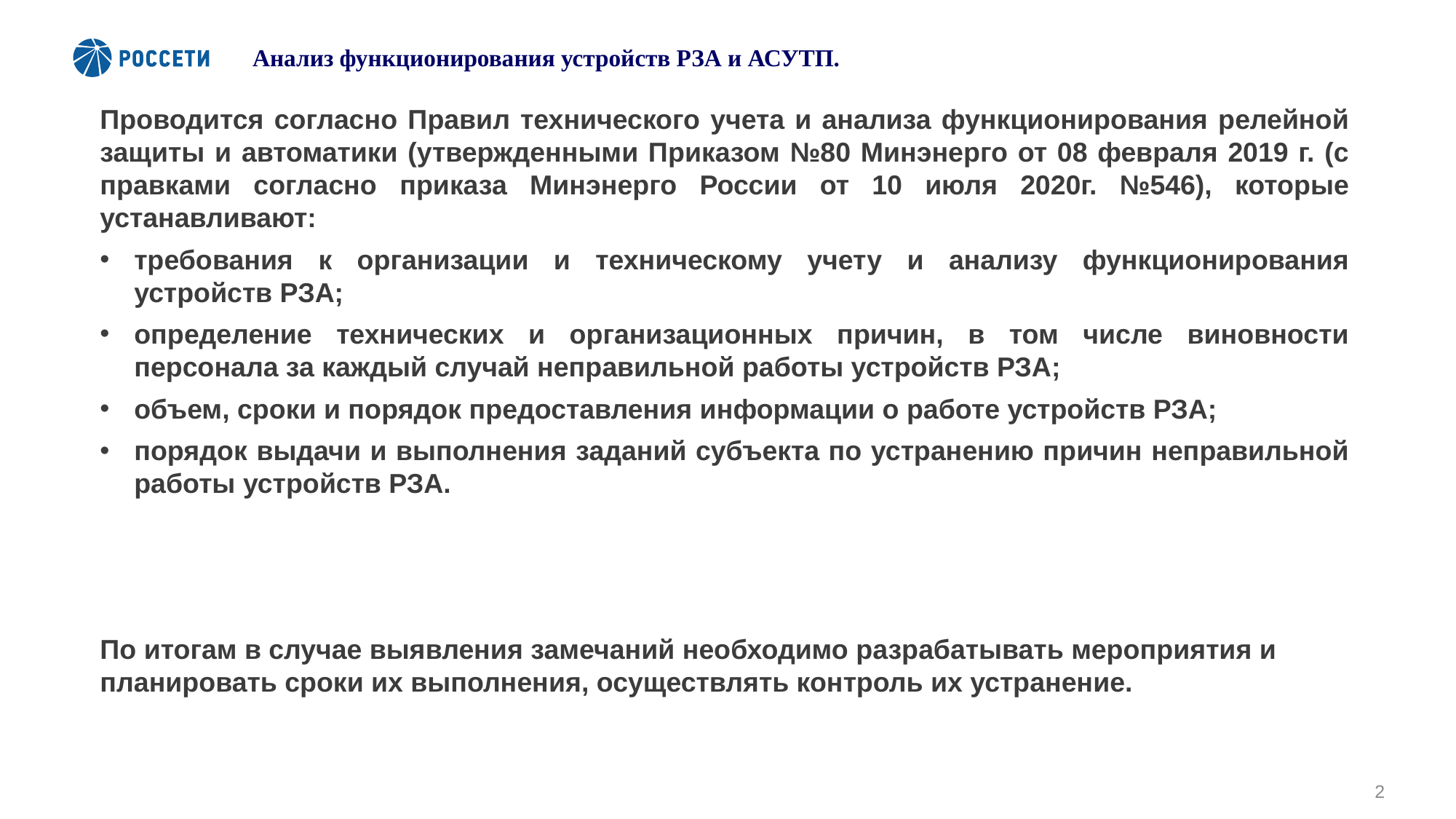

# Анализ функционирования устройств РЗА и АСУТП.
Проводится согласно Правил технического учета и анализа функционирования релейной защиты и автоматики (утвержденными Приказом №80 Минэнерго от 08 февраля 2019 г. (с правками согласно приказа Минэнерго России от 10 июля 2020г. №546), которые устанавливают:
требования к организации и техническому учету и анализу функционирования устройств РЗА;
определение технических и организационных причин, в том числе виновности персонала за каждый случай неправильной работы устройств РЗА;
объем, сроки и порядок предоставления информации о работе устройств РЗА;
порядок выдачи и выполнения заданий субъекта по устранению причин неправильной работы устройств РЗА.
По итогам в случае выявления замечаний необходимо разрабатывать мероприятия и планировать сроки их выполнения, осуществлять контроль их устранение.